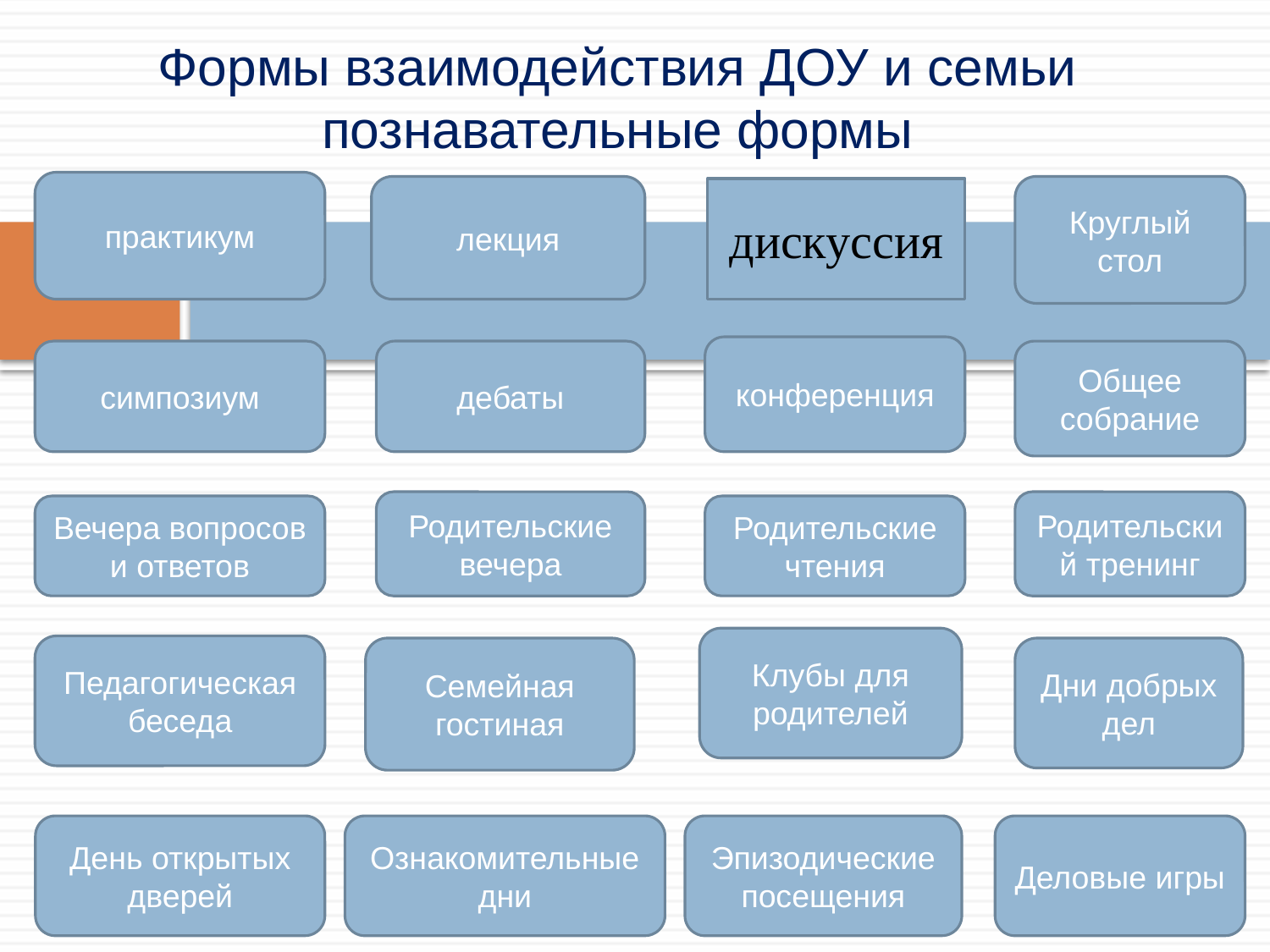

# Формы взаимодействия ДОУ и семьи познавательные формы
практикум
лекция
Круглый стол
дискуссия
конференция
симпозиум
дебаты
Общее собрание
Родительские вечера
Родительский тренинг
Вечера вопросов и ответов
Родительские чтения
Клубы для родителей
Педагогическая беседа
Семейная гостиная
Дни добрых дел
День открытых дверей
Ознакомительные дни
Эпизодические посещения
Деловые игры